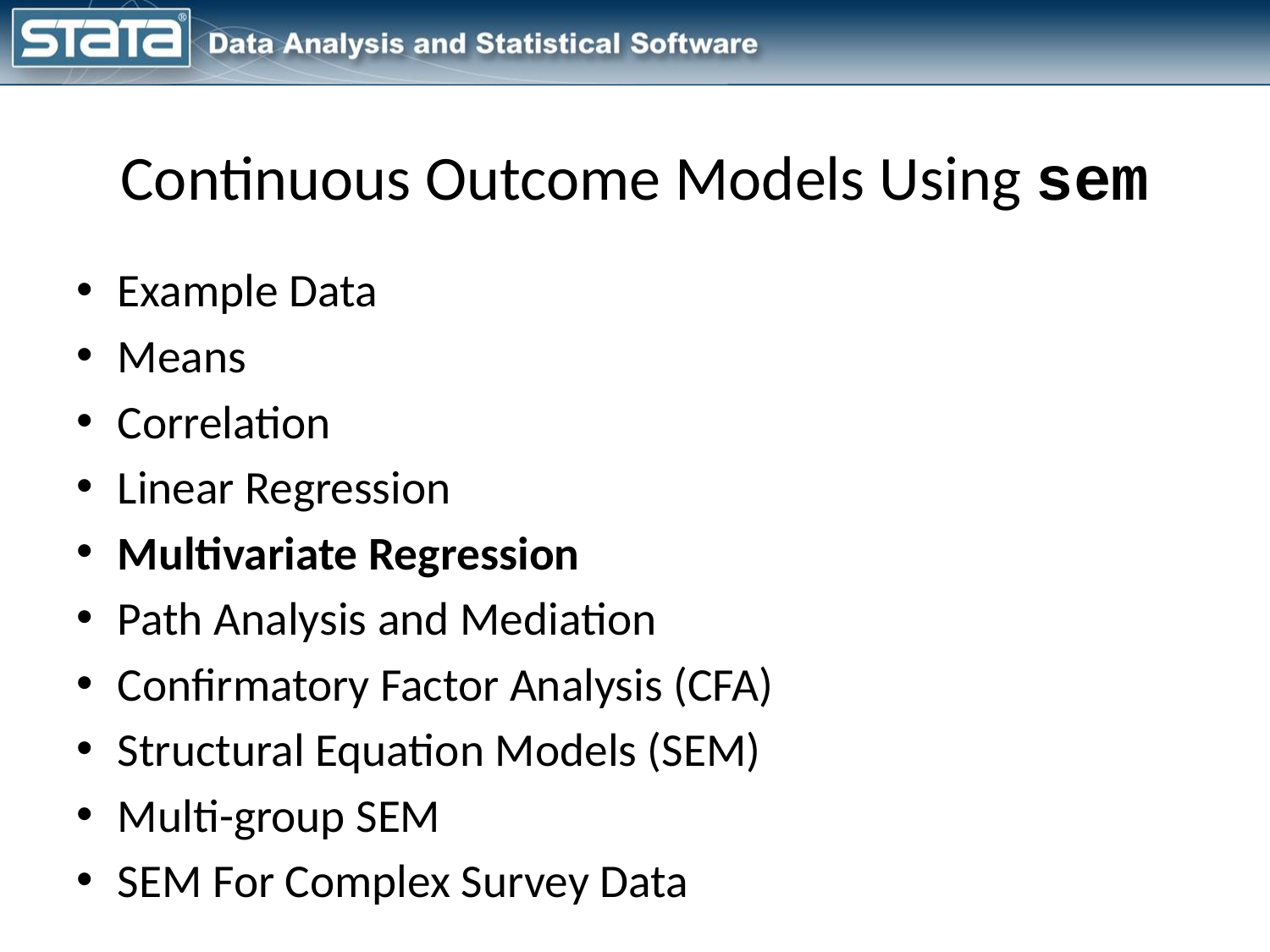

# Continuous Outcome Models Using sem
Example Data
Means
Correlation
Linear Regression
Multivariate Regression
Path Analysis and Mediation
Confirmatory Factor Analysis (CFA)
Structural Equation Models (SEM)
Multi-group SEM
SEM For Complex Survey Data